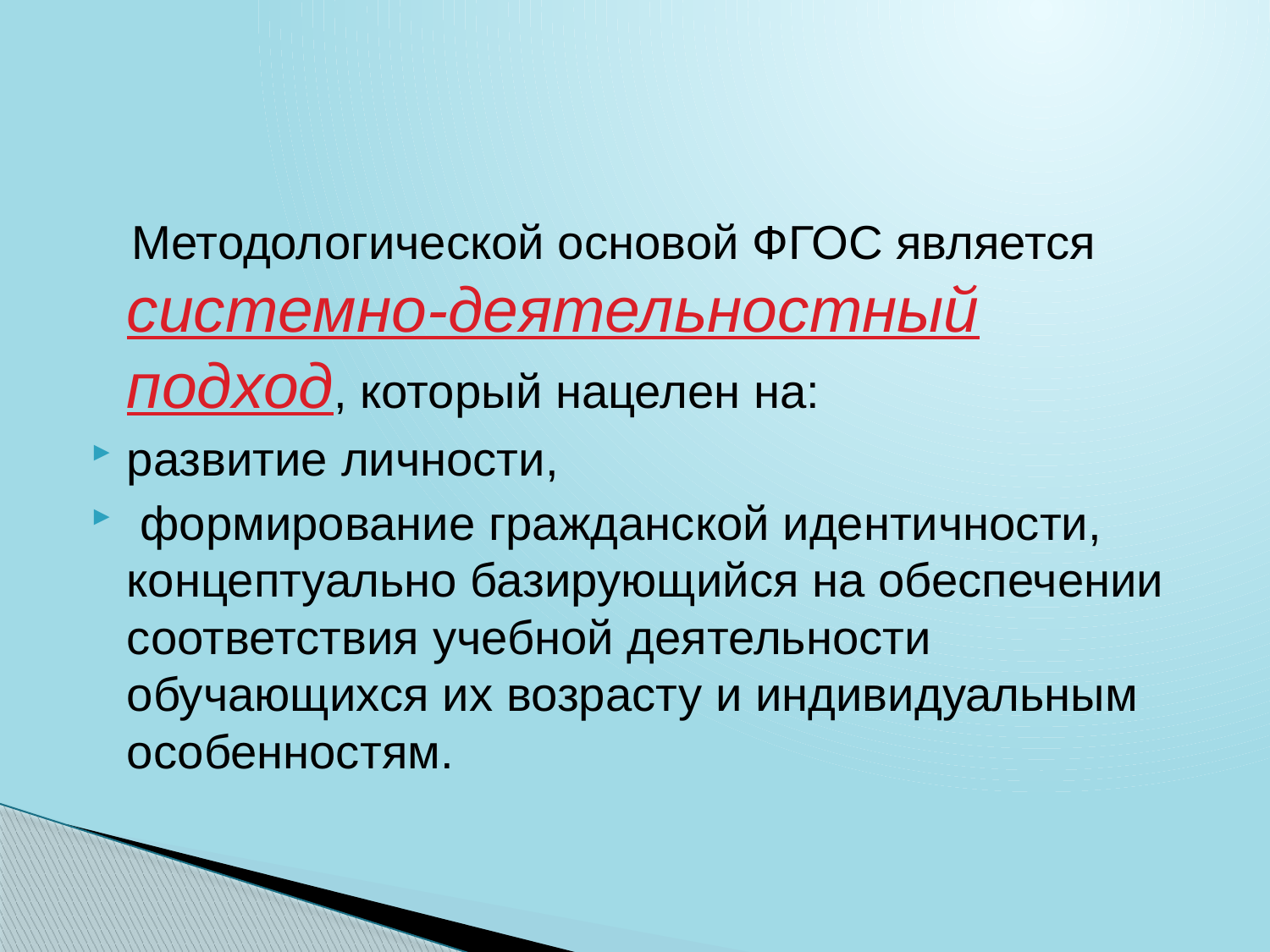

#
   Методологической основой ФГОС является системно-деятельностный подход, который нацелен на:
развитие личности,
 формирование гражданской идентичности, концептуально базирующийся на обеспечении соответствия учебной деятельности обучающихся их возрасту и индивидуальным особенностям.